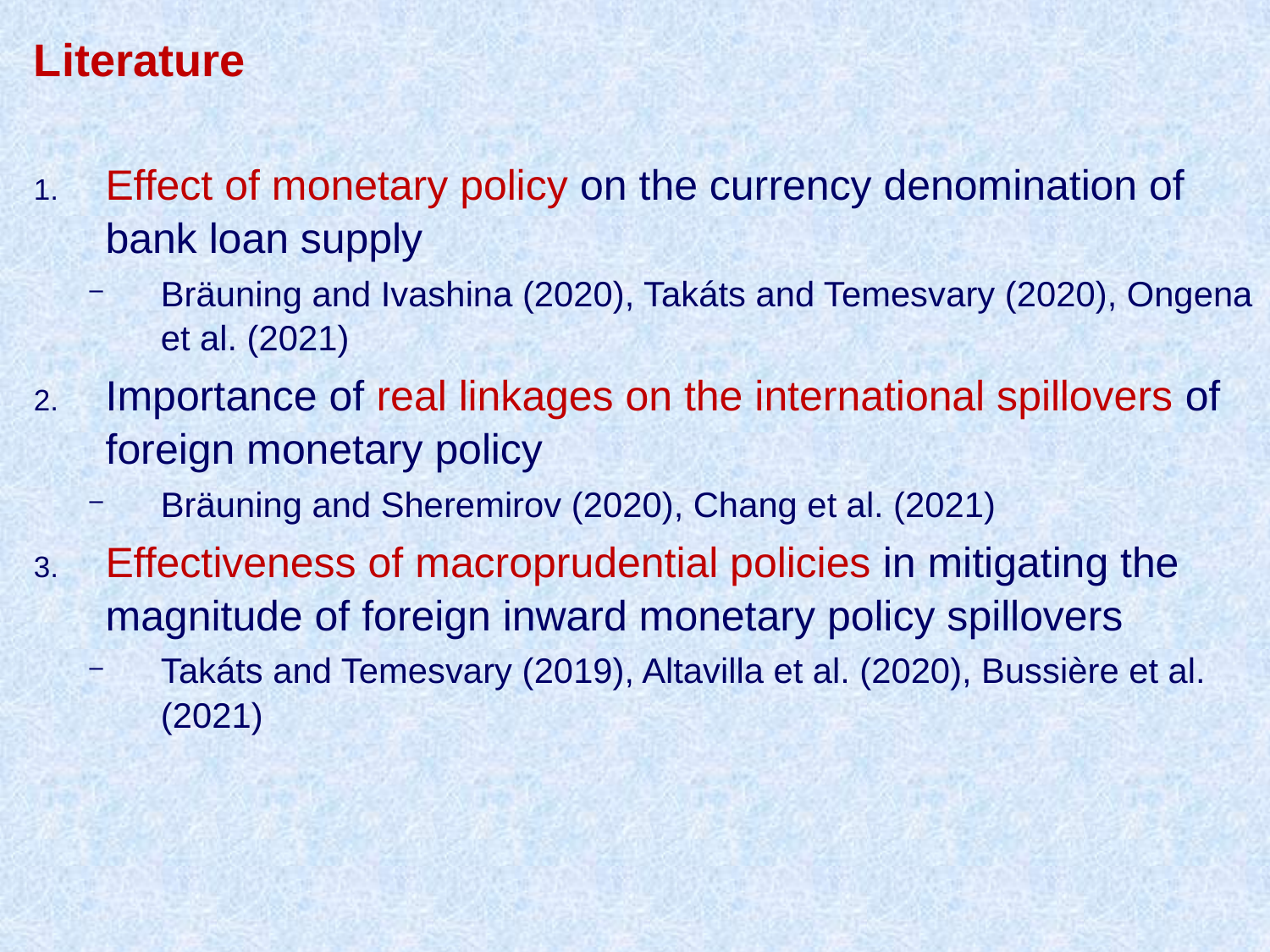

Literature

Effect of monetary policy on the currency denomination of bank loan supply
Bräuning and Ivashina (2020), Takáts and Temesvary (2020), Ongena et al. (2021)
Importance of real linkages on the international spillovers of foreign monetary policy
Bräuning and Sheremirov (2020), Chang et al. (2021)
Effectiveness of macroprudential policies in mitigating the magnitude of foreign inward monetary policy spillovers
Takáts and Temesvary (2019), Altavilla et al. (2020), Bussière et al. (2021)